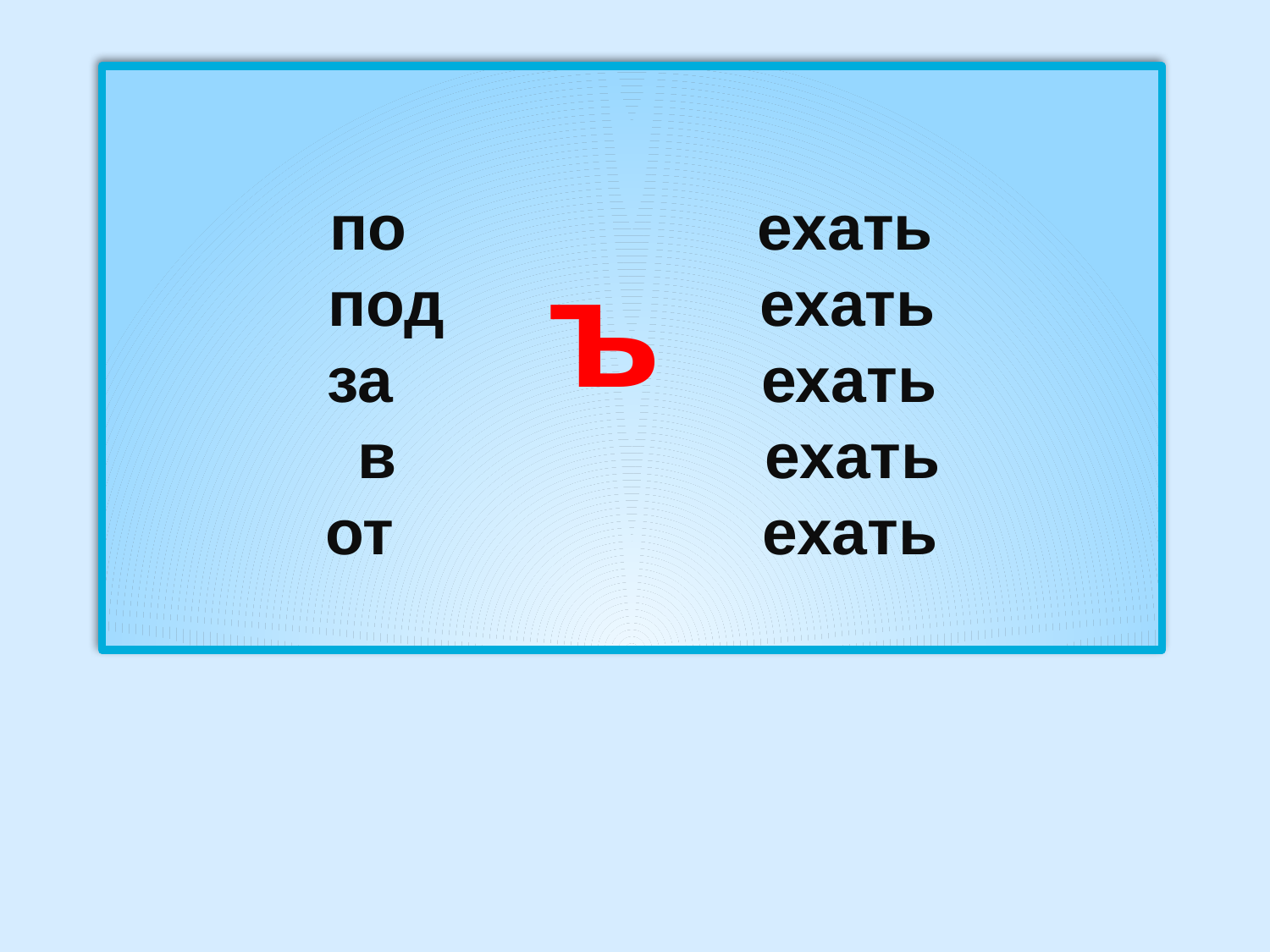

по                    ехать
под                  ехать
за                     ехать
  в                     ехать
от                     ехать

ъ